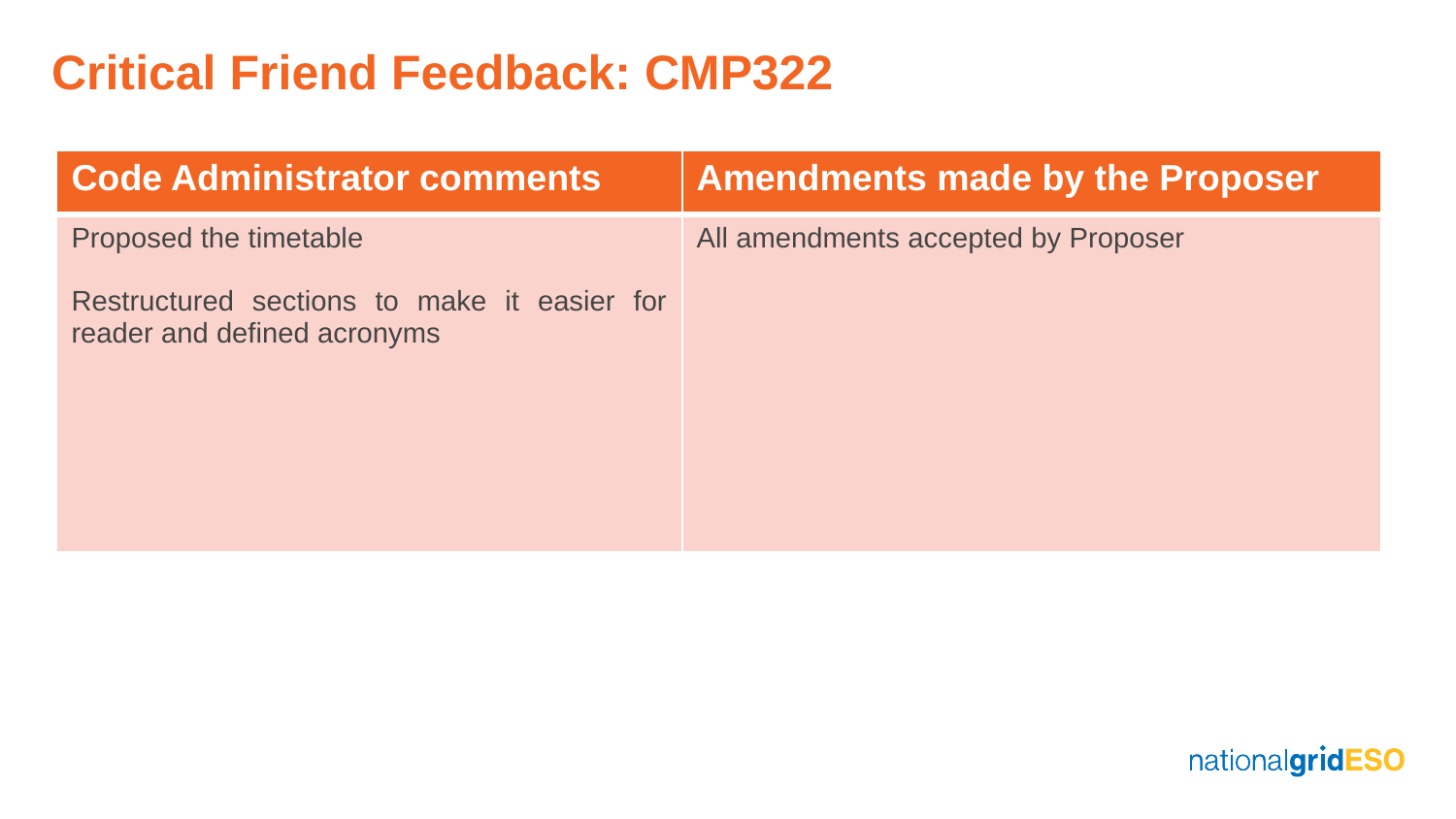

# Critical Friend Feedback: CMP322
| Code Administrator comments | Amendments made by the Proposer |
| --- | --- |
| Proposed the timetable Restructured sections to make it easier for reader and defined acronyms | All amendments accepted by Proposer |